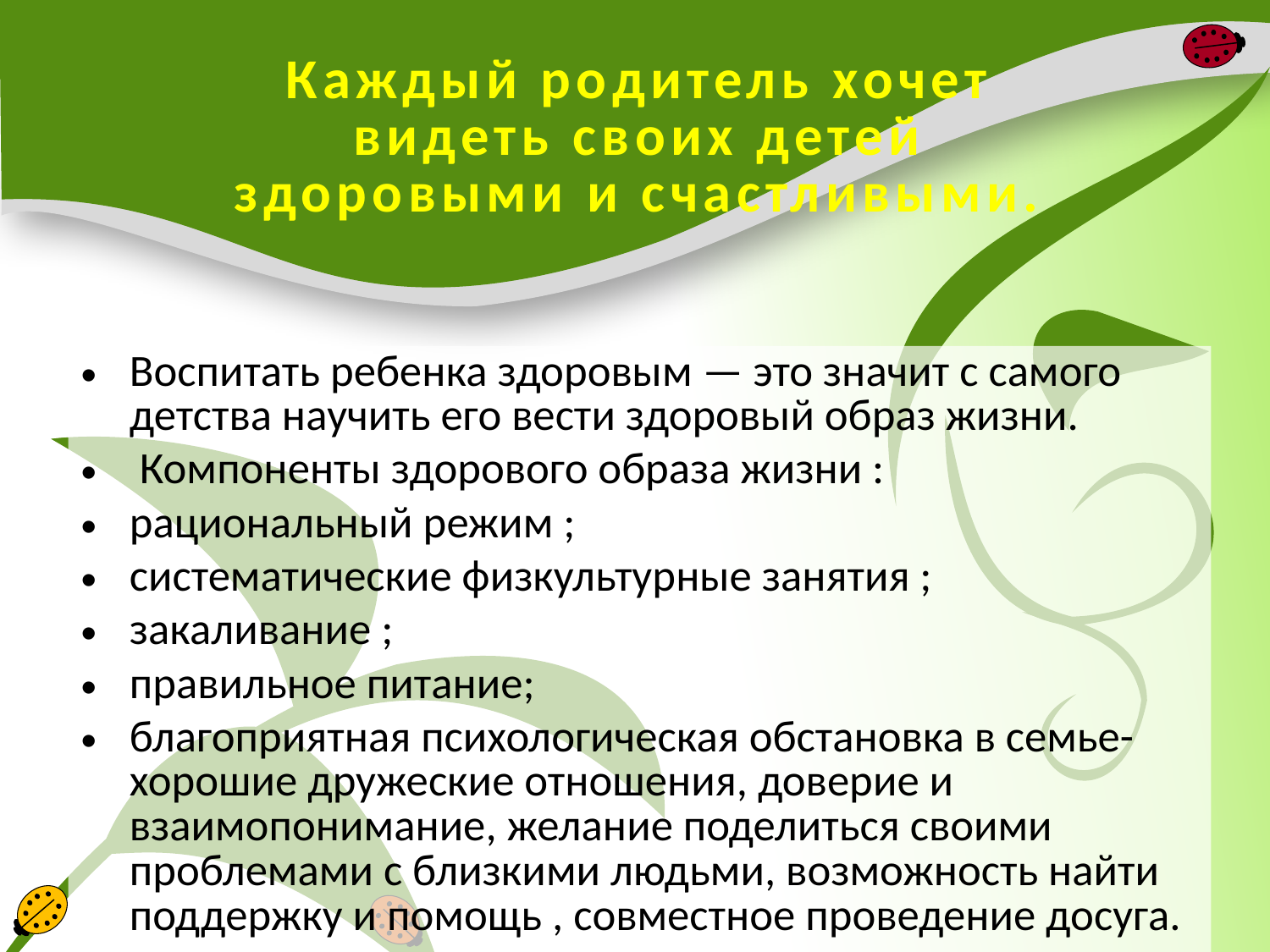

# Каждый родитель хочет видеть своих детей здоровыми и счастливыми.
Воспитать ребенка здоровым — это значит с самого детства научить его вести здоровый образ жизни.
 Компоненты здорового образа жизни :
рациональный режим ;
систематические физкультурные занятия ;
закаливание ;
правильное питание;
благоприятная психологическая обстановка в семье-хорошие дружеские отношения, доверие и взаимопонимание, желание поделиться своими проблемами с близкими людьми, возможность найти поддержку и помощь , совместное проведение досуга.